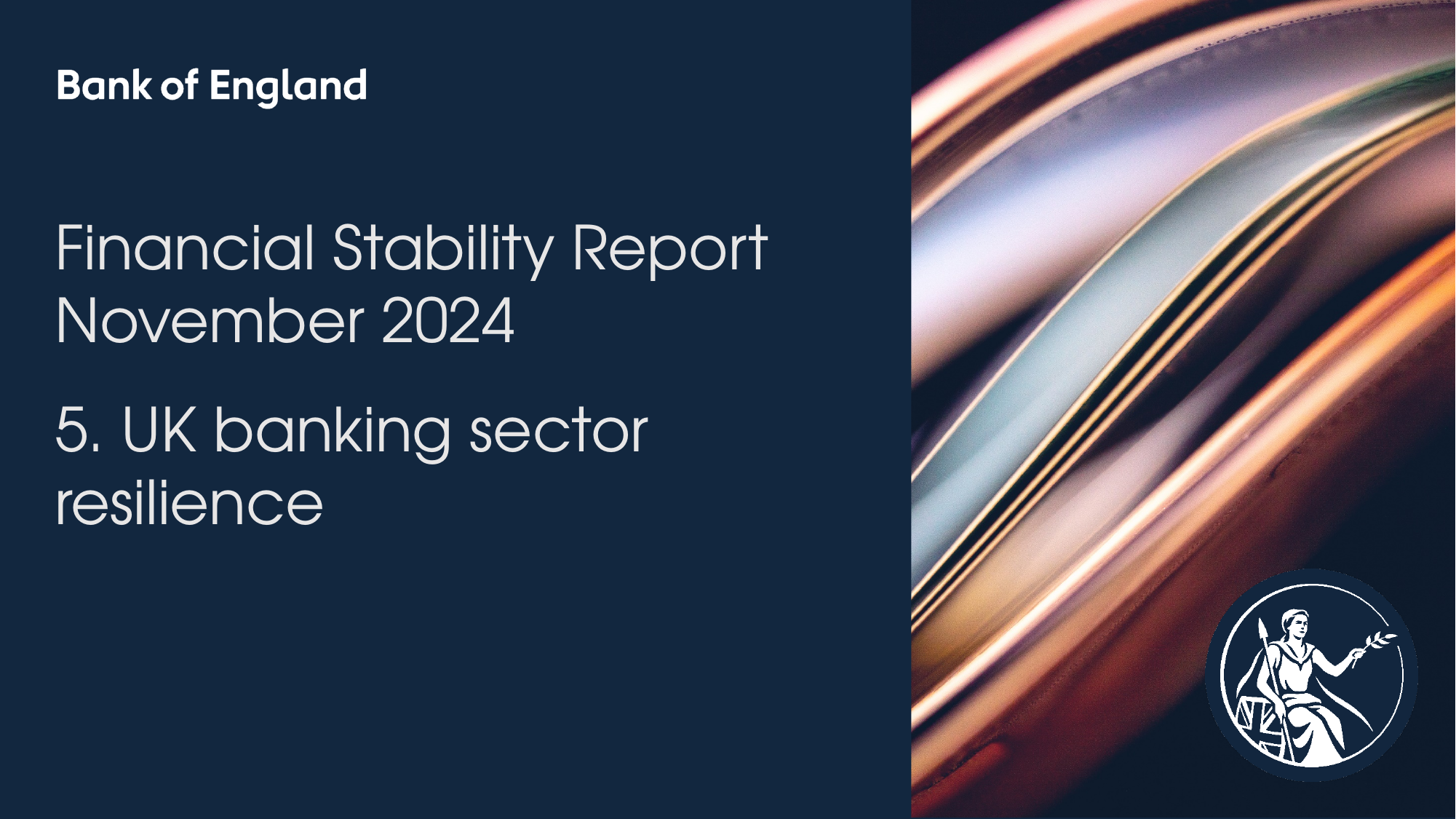

Financial Stability Report
November 2024
5. UK banking sector resilience